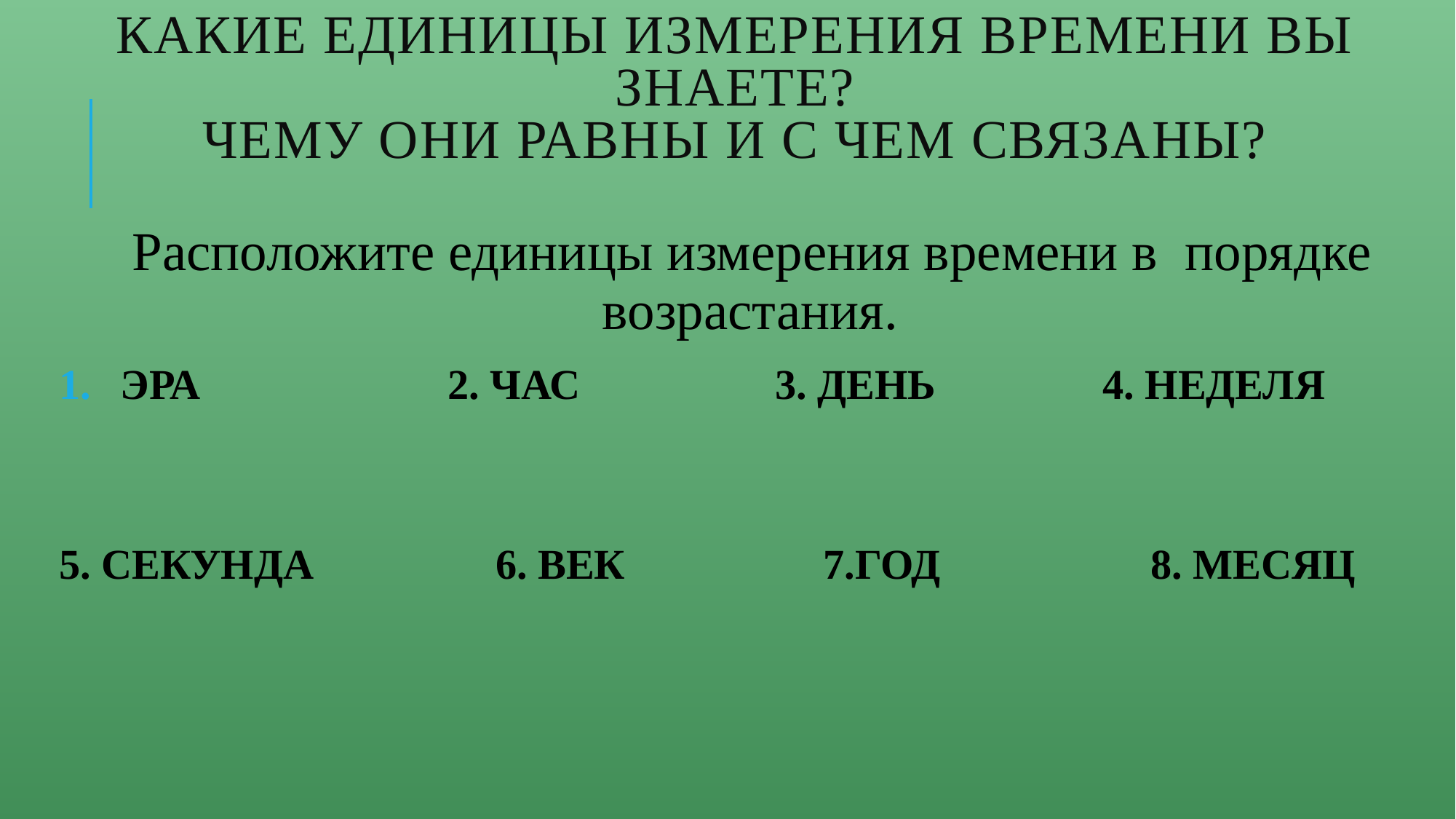

# Какие единицы измерения времени вы знаете? Чему они равны и с чем связаны?
Расположите единицы измерения времени в  порядке возрастания.
ЭРА			2. ЧАС		3. ДЕНЬ		4. НЕДЕЛЯ

5. СЕКУНДА		6. ВЕК		7.ГОД		8. МЕСЯЦ